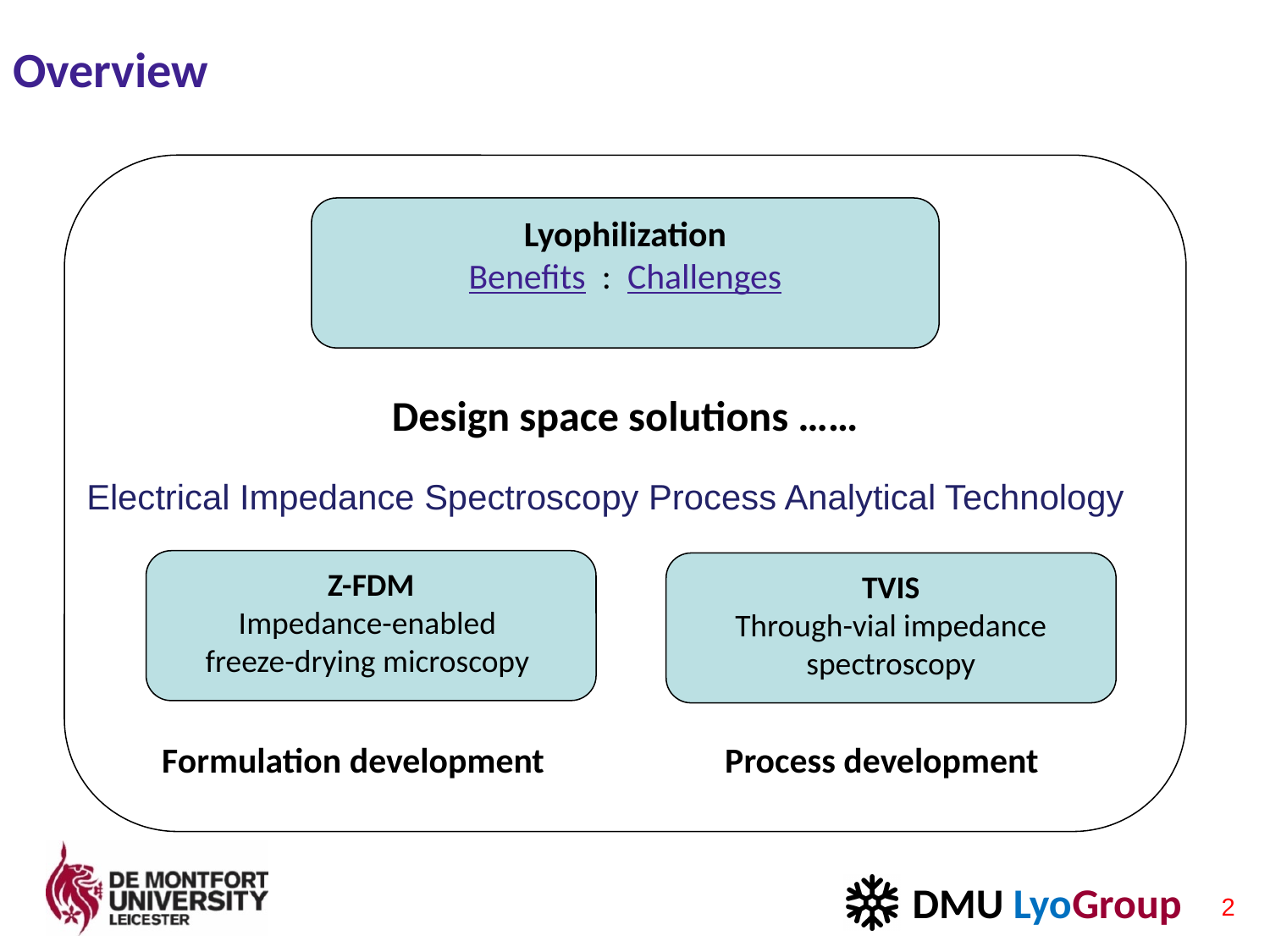

Overview

Lyophilization
Benefits  :  Challenges
Design space solutions ……
Electrical Impedance Spectroscopy Process Analytical Technology
Z-FDM
Impedance-enabled
freeze-drying microscopy

Formulation development
TVIS
Through-vial impedance spectroscopy
Process development